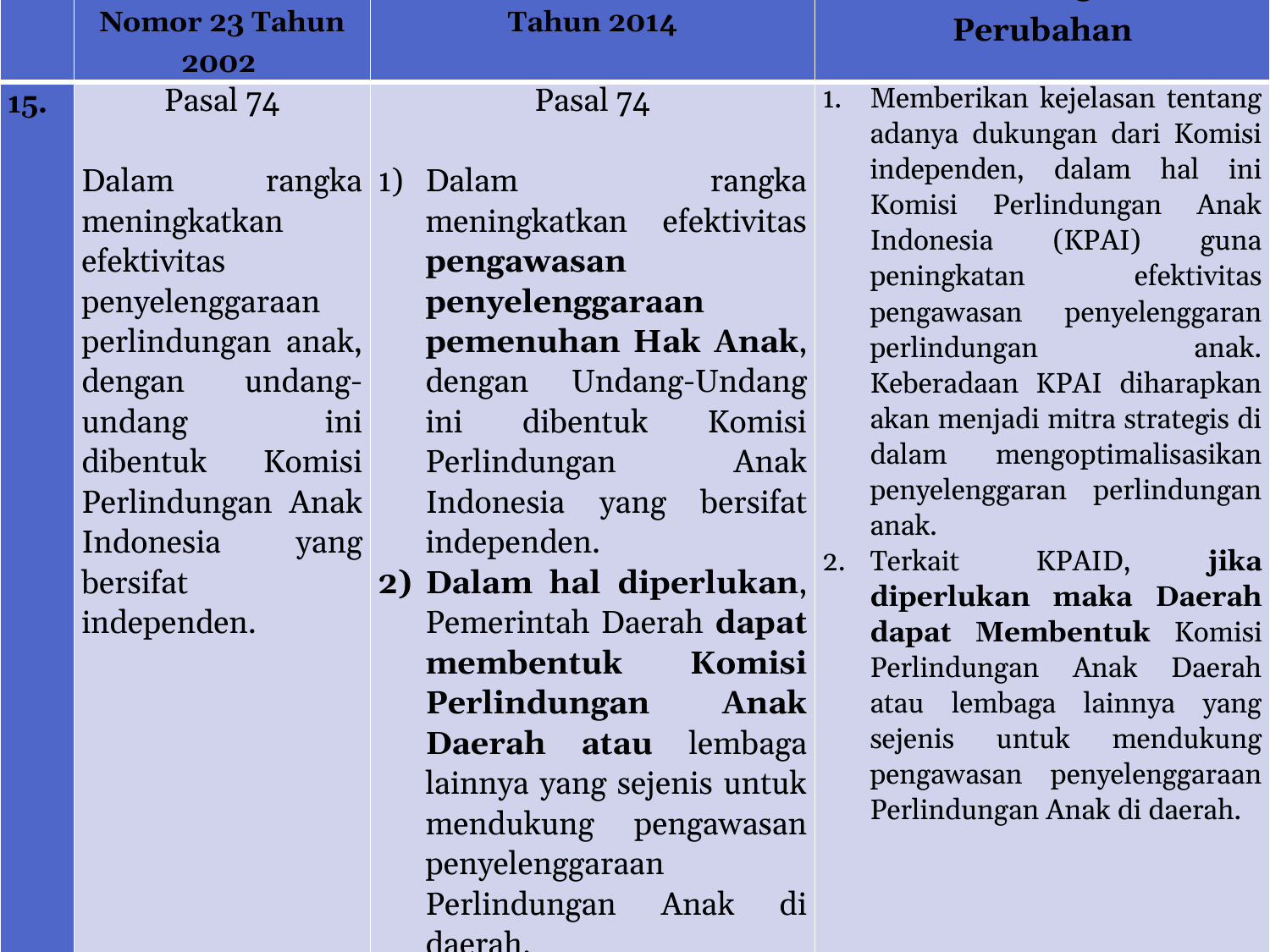

| No. | Undang-Undang Nomor 23 Tahun 2002 | Undang-Undang Nomor 35 Tahun 2014 | Keterangan Perubahan |
| --- | --- | --- | --- |
| 15. | Pasal 74 Dalam rangka meningkatkan efektivitas penyelenggaraan perlindungan anak, dengan undang-undang ini dibentuk Komisi Perlindungan Anak Indonesia yang bersifat independen. | Pasal 74   Dalam rangka meningkatkan efektivitas pengawasan penyelenggaraan pemenuhan Hak Anak, dengan Undang-Undang ini dibentuk Komisi Perlindungan Anak Indonesia yang bersifat independen. Dalam hal diperlukan, Pemerintah Daerah dapat membentuk Komisi Perlindungan Anak Daerah atau lembaga lainnya yang sejenis untuk mendukung pengawasan penyelenggaraan Perlindungan Anak di daerah. | Memberikan kejelasan tentang adanya dukungan dari Komisi independen, dalam hal ini Komisi Perlindungan Anak Indonesia (KPAI) guna peningkatan efektivitas pengawasan penyelenggaran perlindungan anak. Keberadaan KPAI diharapkan akan menjadi mitra strategis di dalam mengoptimalisasikan penyelenggaran perlindungan anak. Terkait KPAID, jika diperlukan maka Daerah dapat Membentuk Komisi Perlindungan Anak Daerah atau lembaga lainnya yang sejenis untuk mendukung pengawasan penyelenggaraan Perlindungan Anak di daerah. |